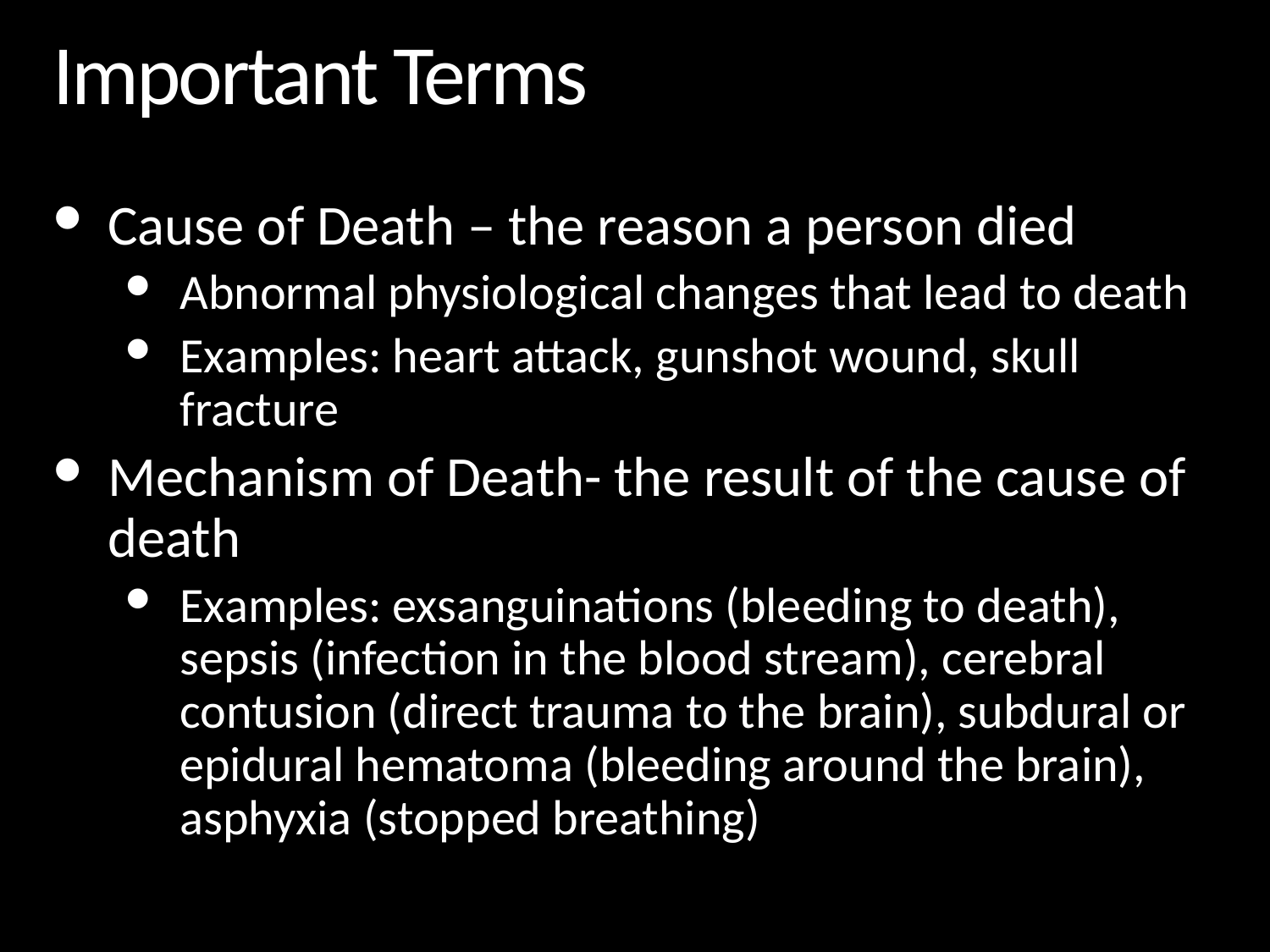

# Important Terms
Cause of Death – the reason a person died
Abnormal physiological changes that lead to death
Examples: heart attack, gunshot wound, skull fracture
Mechanism of Death- the result of the cause of death
Examples: exsanguinations (bleeding to death), sepsis (infection in the blood stream), cerebral contusion (direct trauma to the brain), subdural or epidural hematoma (bleeding around the brain), asphyxia (stopped breathing)